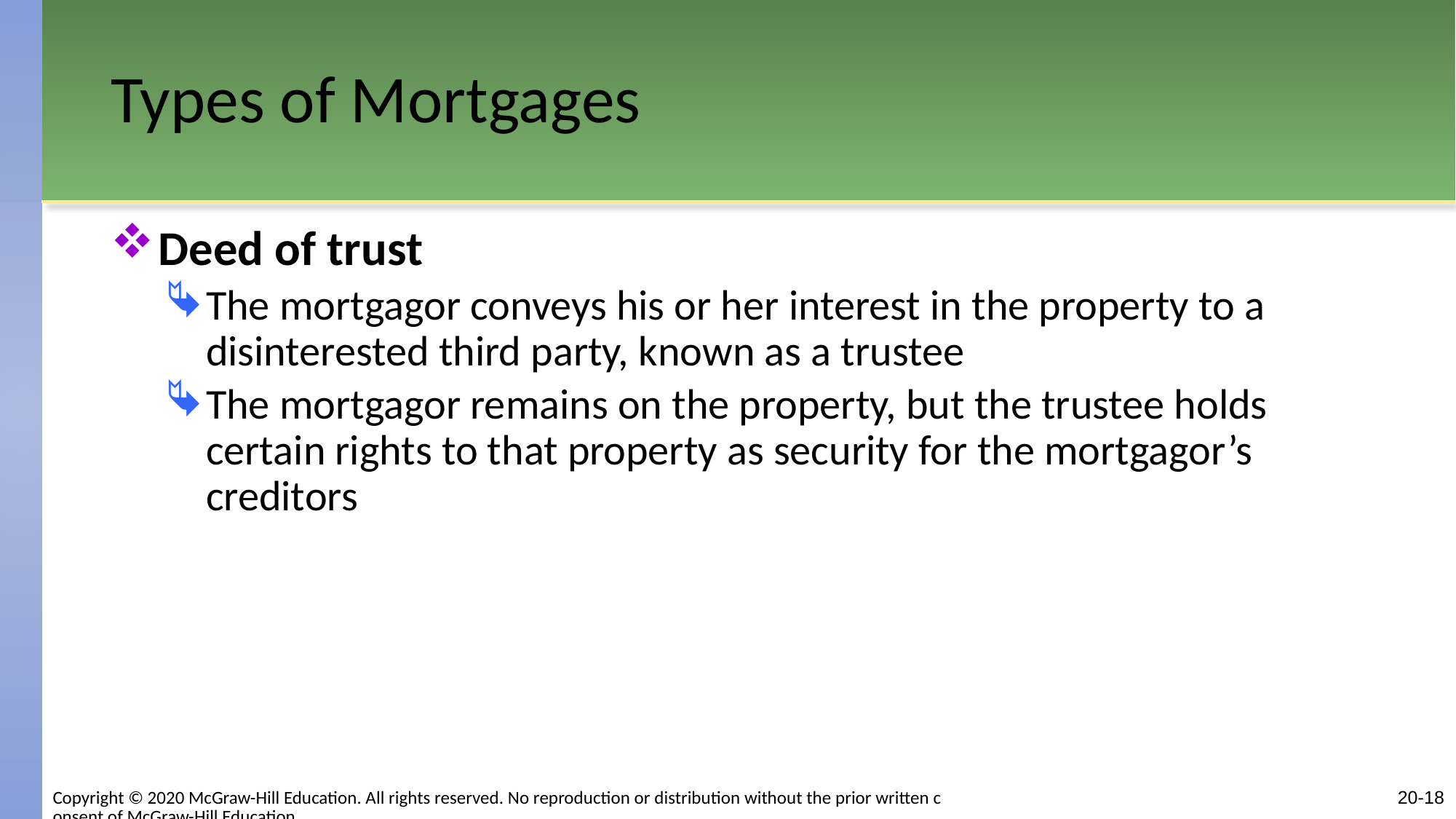

# Types of Mortgages
Deed of trust
The mortgagor conveys his or her interest in the property to a disinterested third party, known as a trustee
The mortgagor remains on the property, but the trustee holds certain rights to that property as security for the mortgagor’s creditors
Copyright © 2020 McGraw-Hill Education. All rights reserved. No reproduction or distribution without the prior written consent of McGraw-Hill Education.
20-18